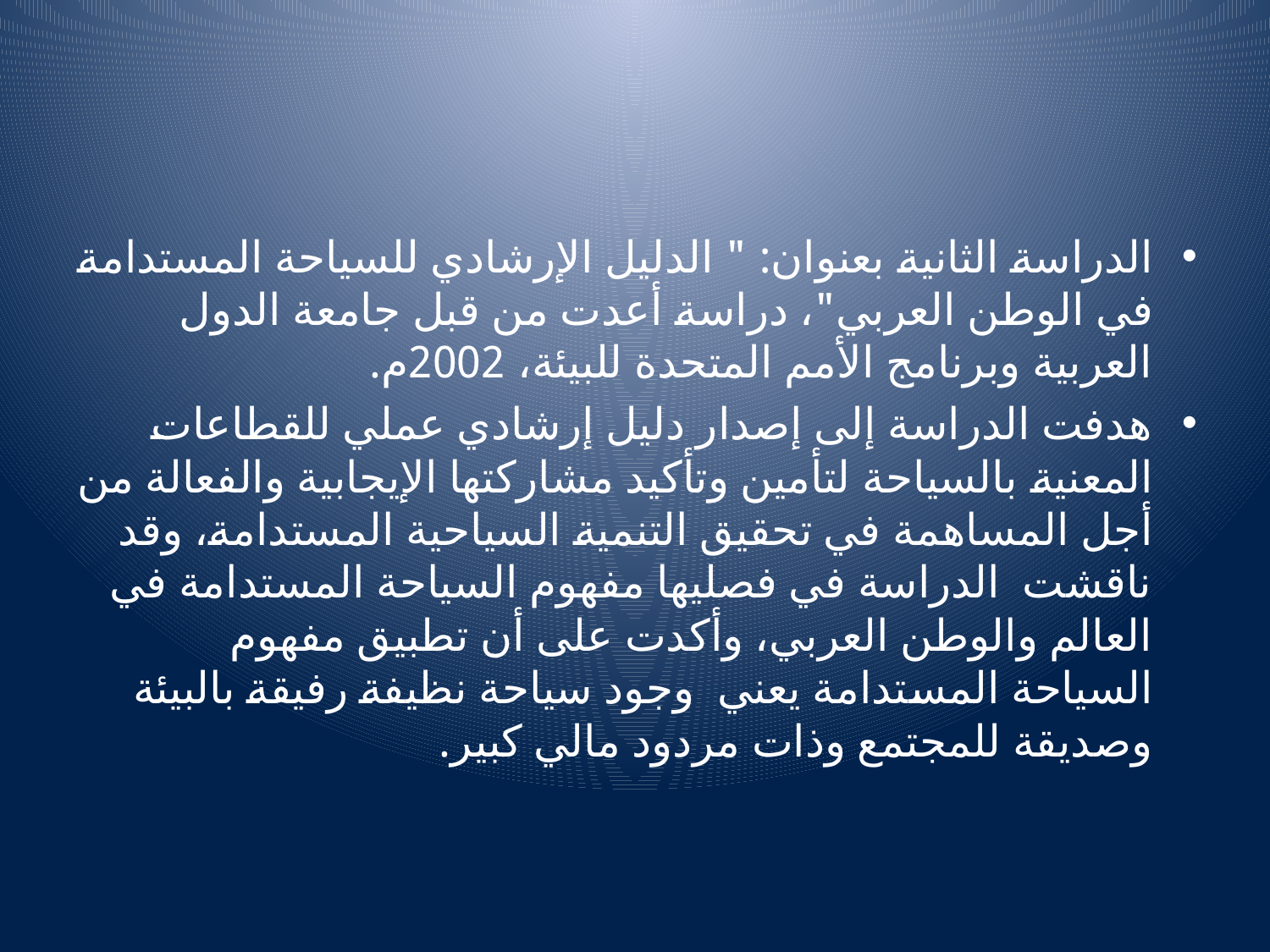

الدراسة الثانية بعنوان: " الدليل الإرشادي للسياحة المستدامة في الوطن العربي"، دراسة أعدت من قبل جامعة الدول العربية وبرنامج الأمم المتحدة للبيئة، 2002م.
هدفت الدراسة إلى إصدار دليل إرشادي عملي للقطاعات المعنية بالسياحة لتأمين وتأكيد مشاركتها الإيجابية والفعالة من أجل المساهمة في تحقيق التنمية السياحية المستدامة، وقد ناقشت  الدراسة في فصليها مفهوم السياحة المستدامة في العالم والوطن العربي، وأكدت على أن تطبيق مفهوم السياحة المستدامة يعني  وجود سياحة نظيفة رفيقة بالبيئة وصديقة للمجتمع وذات مردود مالي كبير.